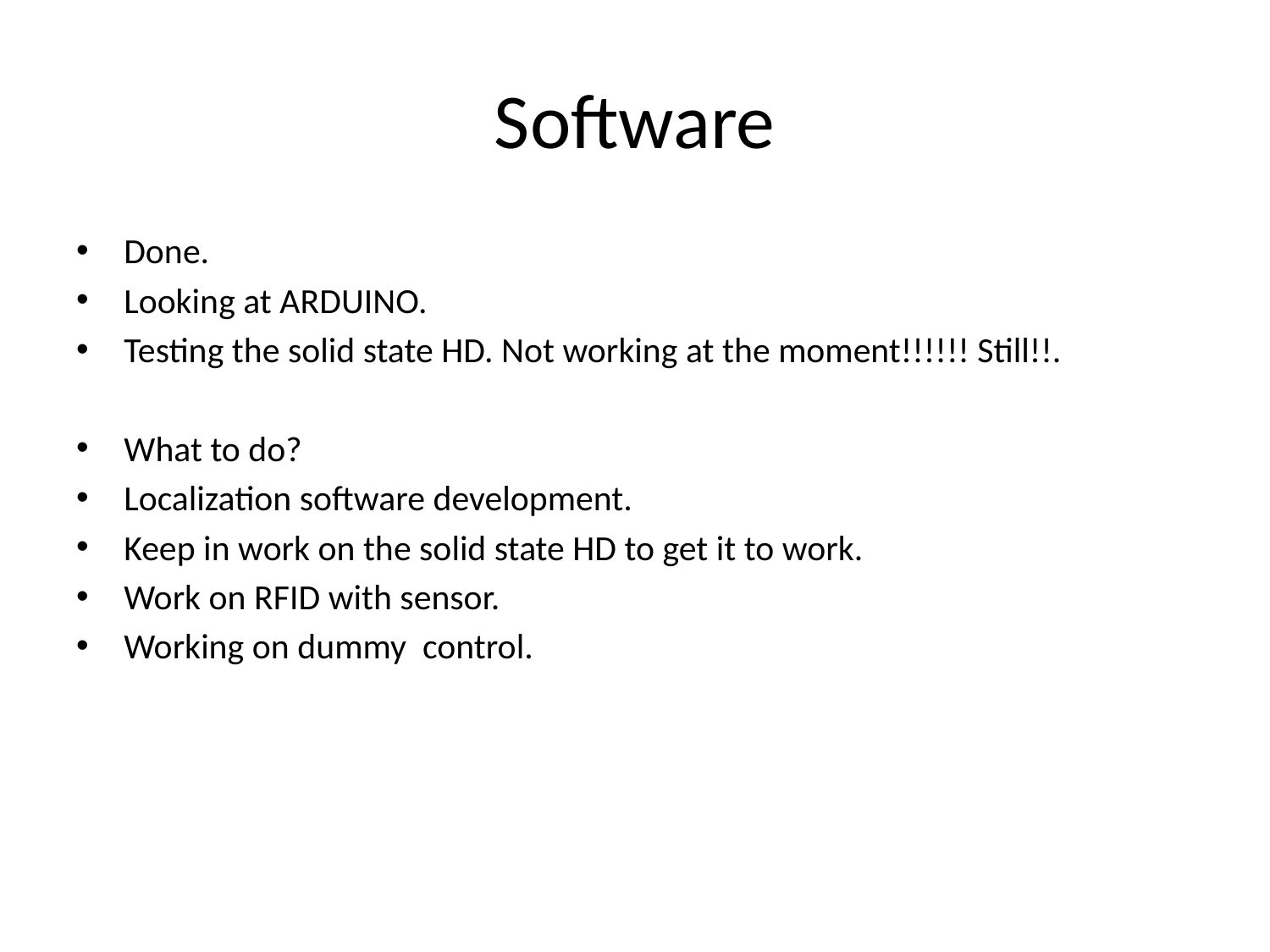

# Software
Done.
Looking at ARDUINO.
Testing the solid state HD. Not working at the moment!!!!!! Still!!.

What to do?
Localization software development.
Keep in work on the solid state HD to get it to work.
Work on RFID with sensor.
Working on dummy  control.